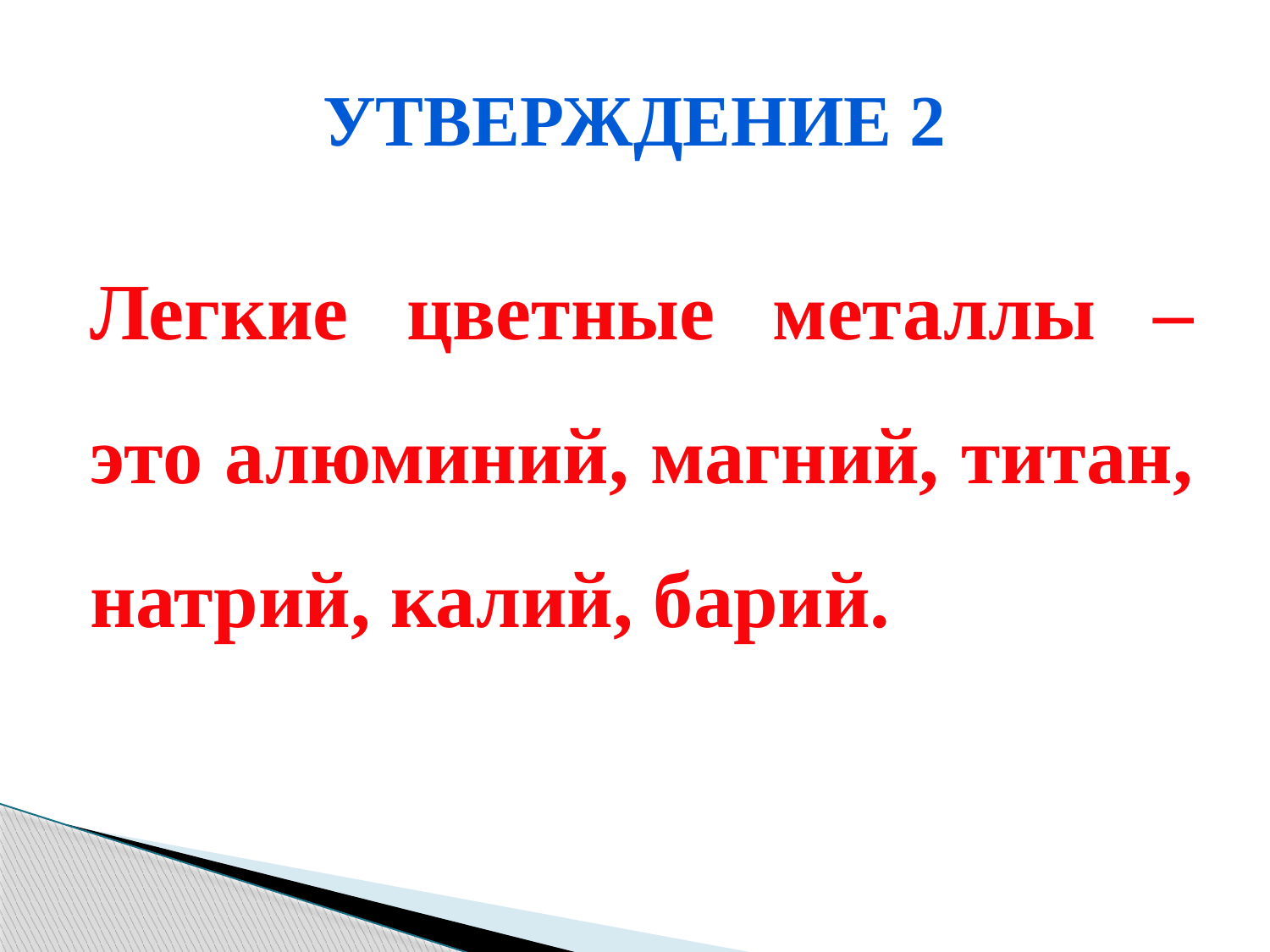

# Утверждение 2
Легкие цветные металлы – это алюминий, магний, титан, натрий, калий, барий.